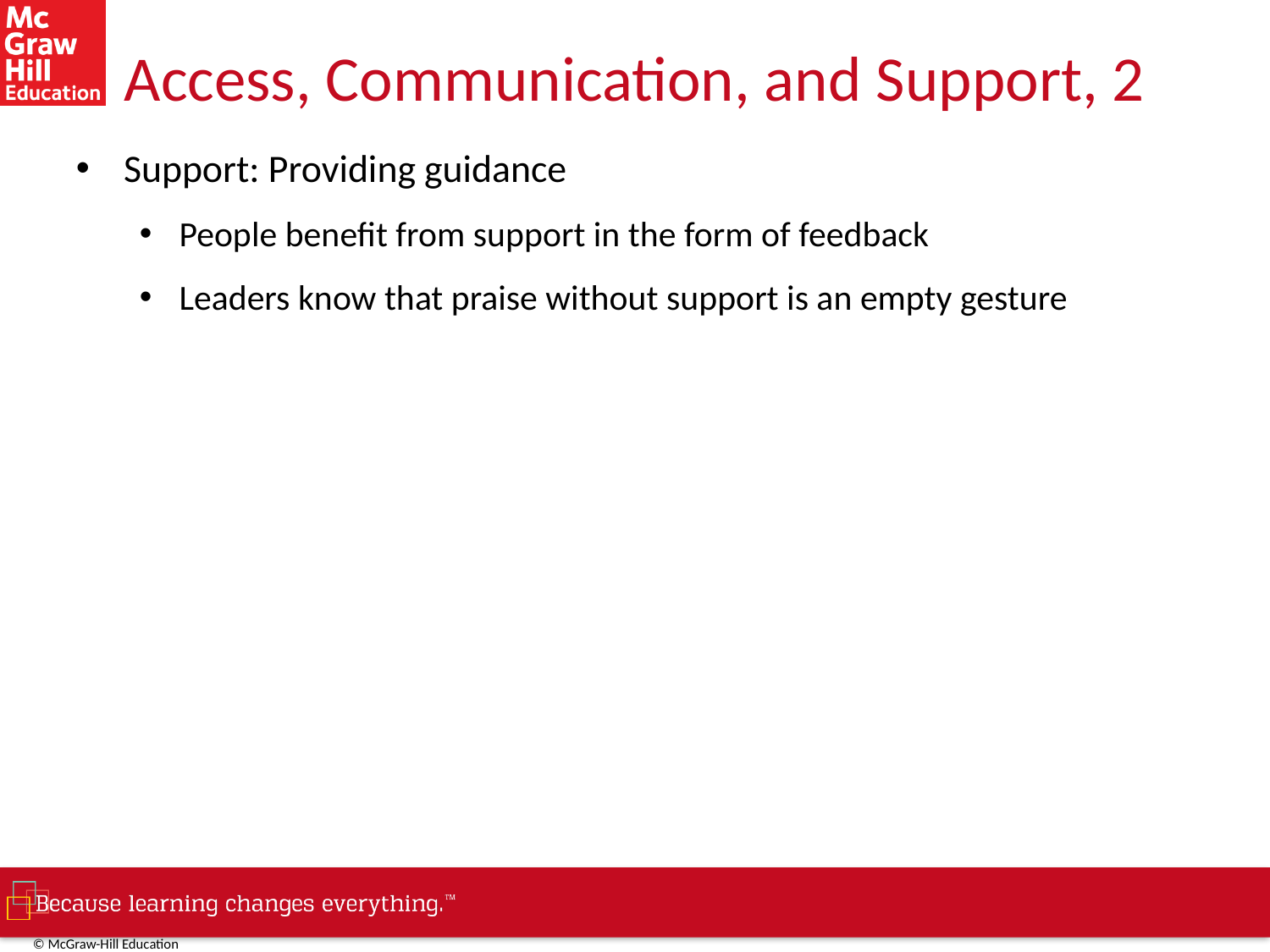

# Access, Communication, and Support, 2
Support: Providing guidance
People benefit from support in the form of feedback
Leaders know that praise without support is an empty gesture